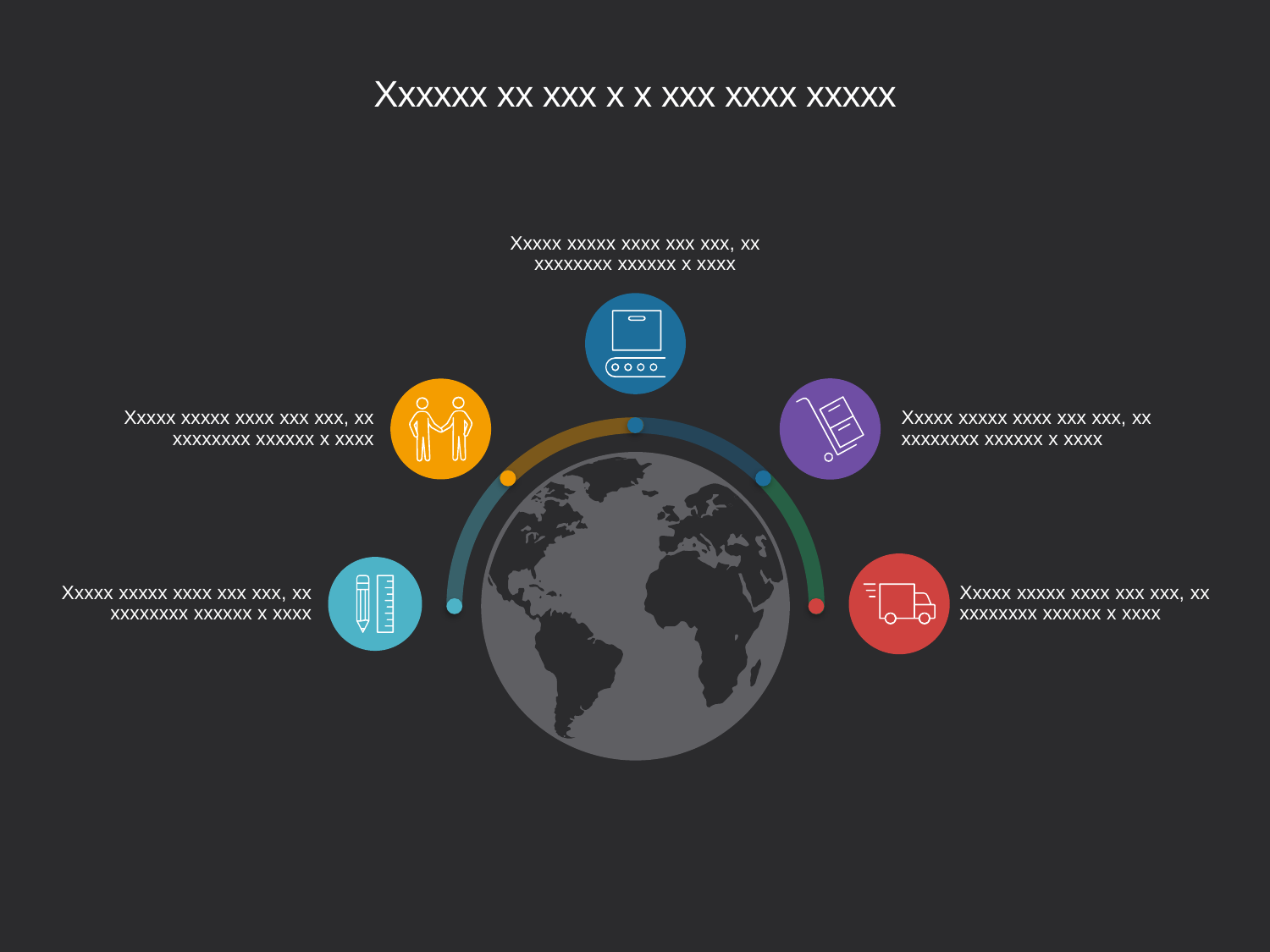

# Xxxxxx xx xxx x x xxx xxxx xxxxx
Xxxxx xxxxx xxxx xxx xxx, xx xxxxxxxx xxxxxx x xxxx

Xxxxx xxxxx xxxx xxx xxx, xx xxxxxxxx xxxxxx x xxxx
Xxxxx xxxxx xxxx xxx xxx, xx xxxxxxxx xxxxxx x xxxx

Xxxxx xxxxx xxxx xxx xxx, xx xxxxxxxx xxxxxx x xxxx
Xxxxx xxxxx xxxx xxx xxx, xx xxxxxxxx xxxxxx x xxxx